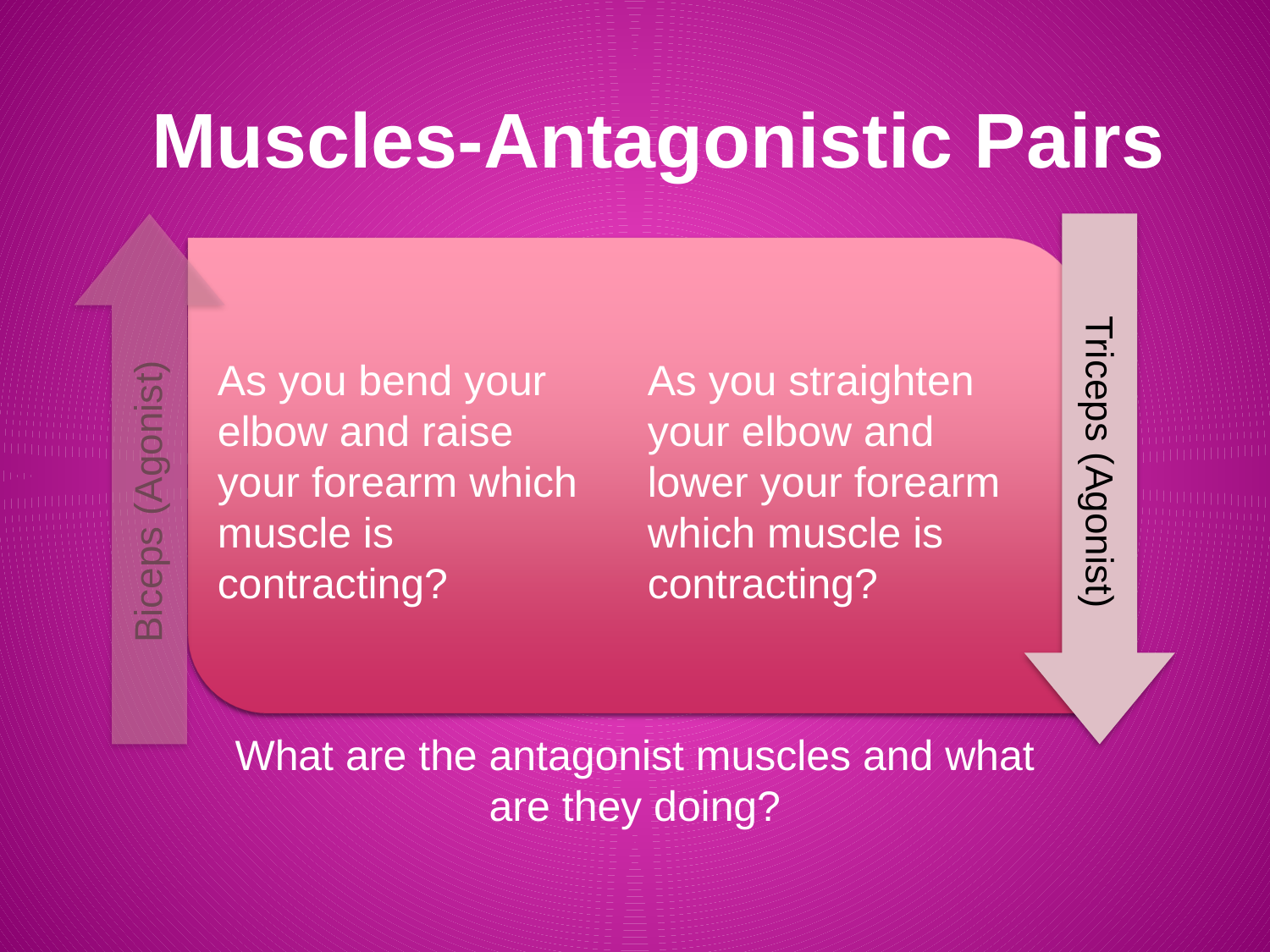

Muscles-Antagonistic Pairs

Biceps (Agonist)

 Triceps (Agonist)

As you bend your elbow and raise your forearm which muscle is contracting?
As you straighten your elbow and lower your forearm which muscle is contracting?
What are the antagonist muscles and what are they doing?